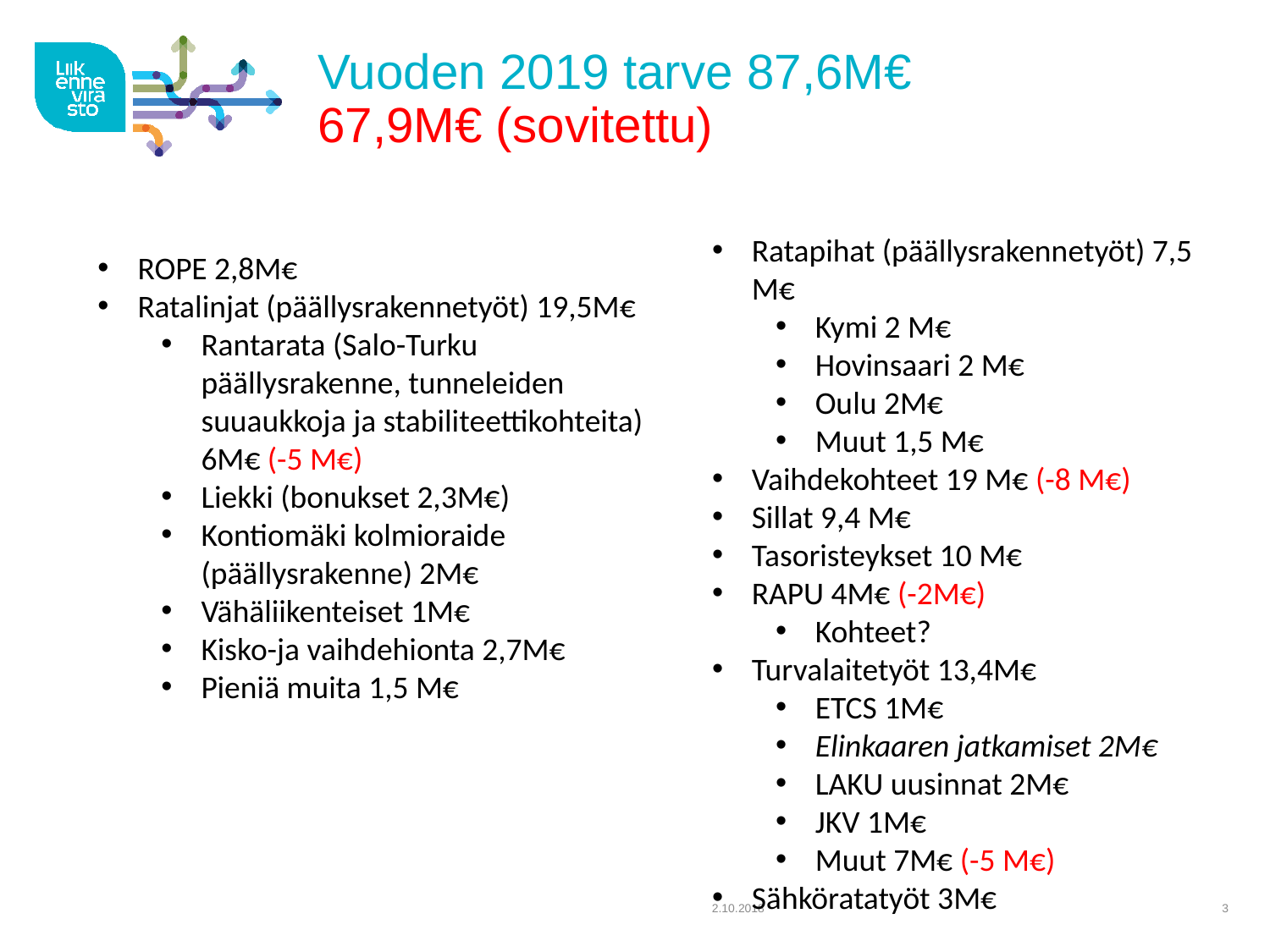

# Vuoden 2019 tarve 87,6M€ 67,9M€ (sovitettu)

Ratapihat (päällysrakennetyöt) 7,5 M€
Kymi 2 M€
Hovinsaari 2 M€
Oulu 2M€
Muut 1,5 M€
Vaihdekohteet 19 M€ (-8 M€)
Sillat 9,4 M€
Tasoristeykset 10 M€
RAPU 4M€ (-2M€)
Kohteet?
Turvalaitetyöt 13,4M€
ETCS 1M€
Elinkaaren jatkamiset 2M€
LAKU uusinnat 2M€
JKV 1M€
Muut 7M€ (-5 M€)
Sähköratatyöt 3M€

ROPE 2,8M€
Ratalinjat (päällysrakennetyöt) 19,5M€
Rantarata (Salo-Turku päällysrakenne, tunneleiden suuaukkoja ja stabiliteettikohteita) 6M€ (-5 M€)
Liekki (bonukset 2,3M€)
Kontiomäki kolmioraide (päällysrakenne) 2M€
Vähäliikenteiset 1M€
Kisko-ja vaihdehionta 2,7M€
Pieniä muita 1,5 M€

2.10.2018

3